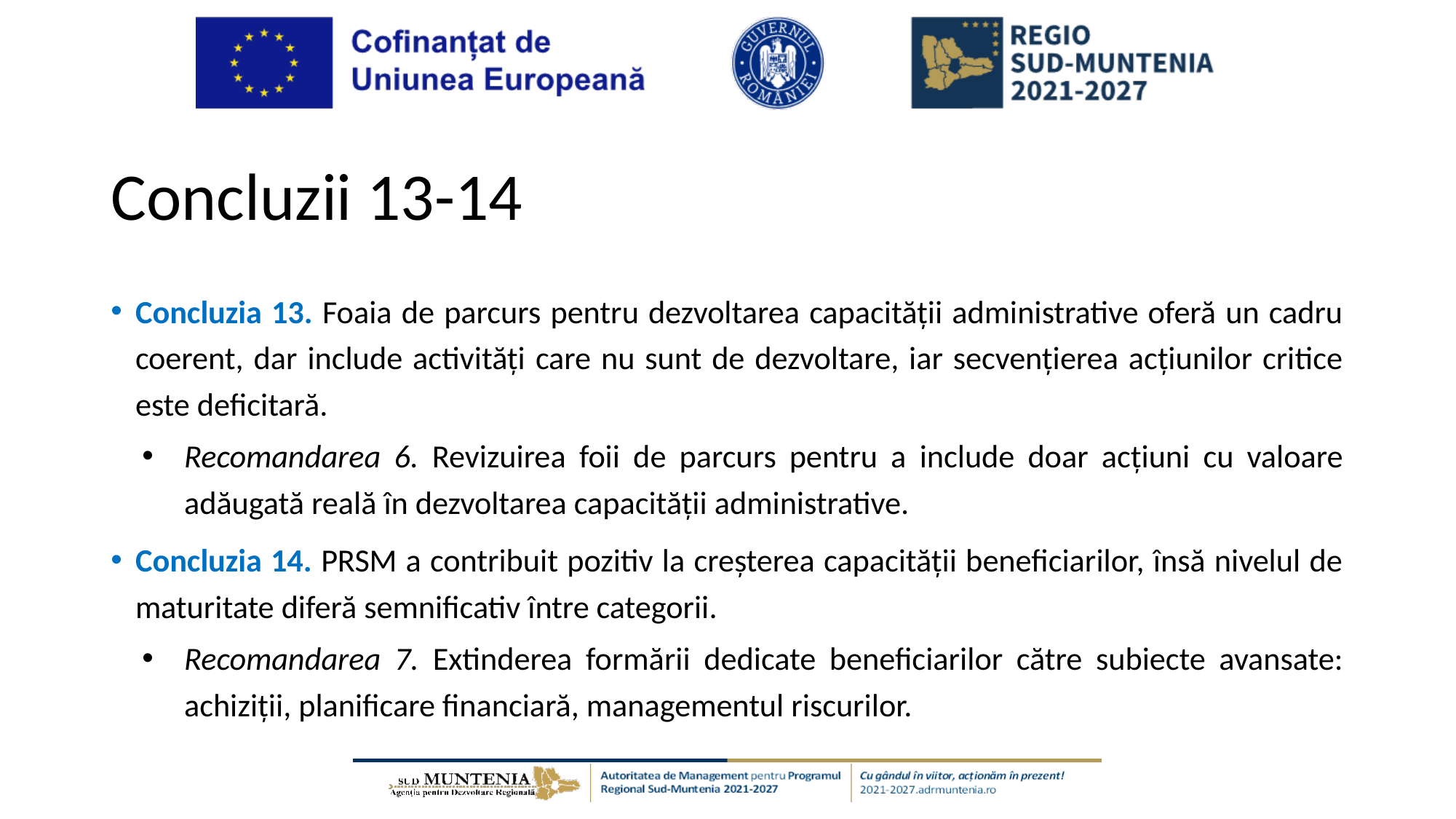

# Concluzii 13-14
Concluzia 13. Foaia de parcurs pentru dezvoltarea capacității administrative oferă un cadru coerent, dar include activități care nu sunt de dezvoltare, iar secvențierea acțiunilor critice este deficitară.
Recomandarea 6. Revizuirea foii de parcurs pentru a include doar acțiuni cu valoare adăugată reală în dezvoltarea capacității administrative.
Concluzia 14. PRSM a contribuit pozitiv la creșterea capacității beneficiarilor, însă nivelul de maturitate diferă semnificativ între categorii.
Recomandarea 7. Extinderea formării dedicate beneficiarilor către subiecte avansate: achiziții, planificare financiară, managementul riscurilor.